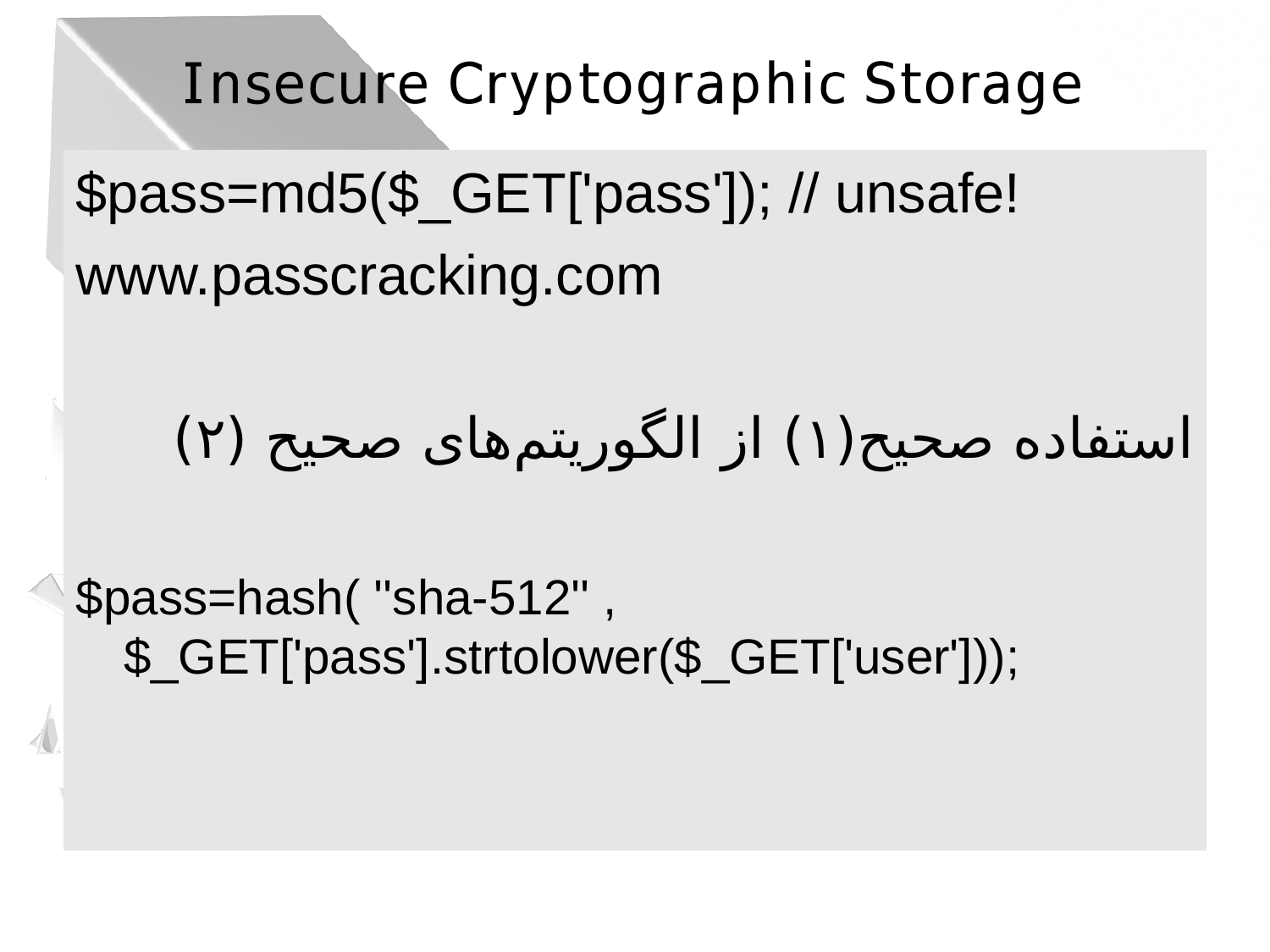

Insecure Cryptographic Storage
$pass=md5($_GET['pass']); // unsafe!
www.passcracking.com

استفاده صحیح(۱) از الگوریتم‌های صحیح (۲)

$pass=hash( ''sha-512'' ,$_GET['pass'].strtolower($_GET['user']));